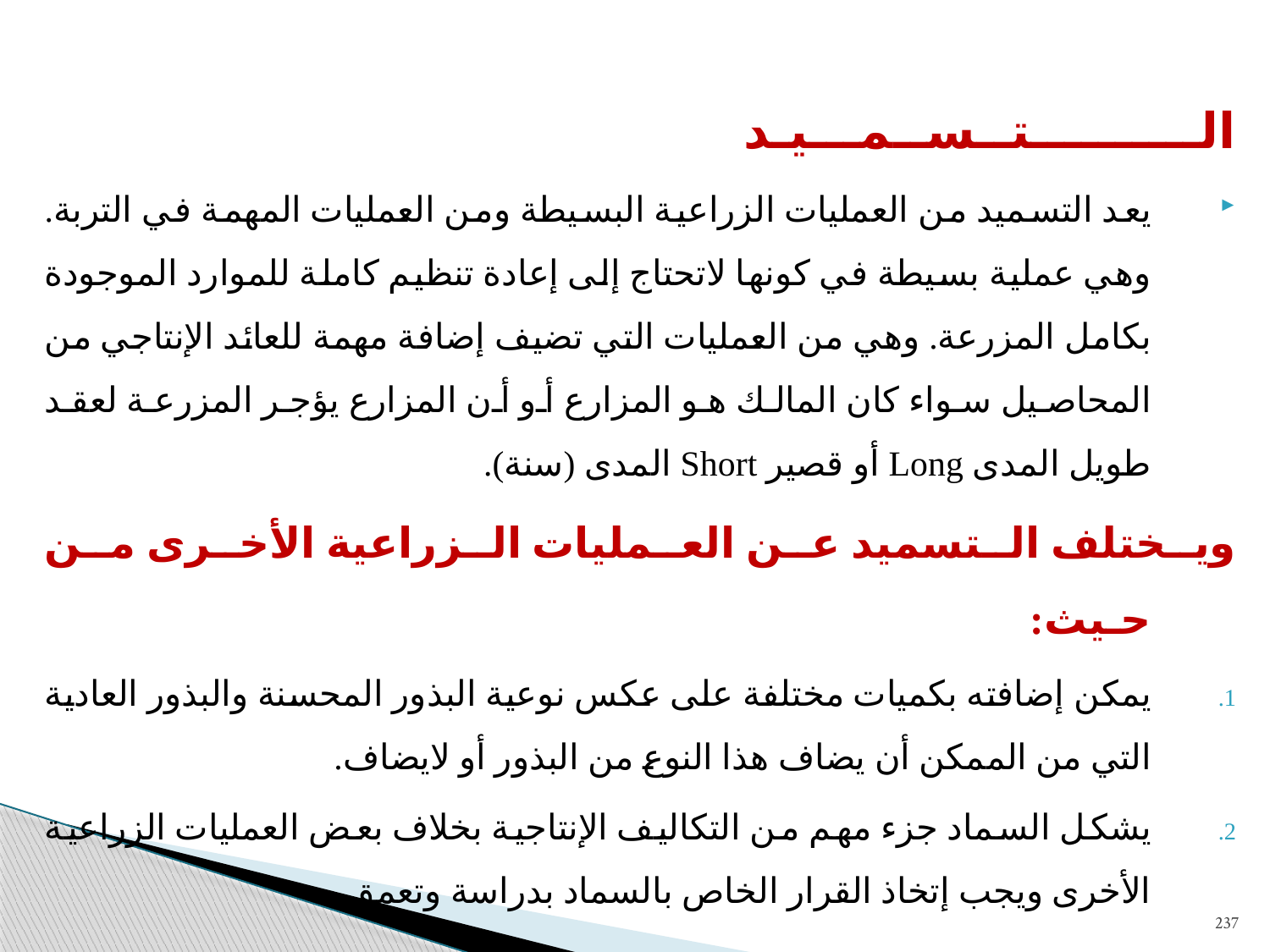

الــــــــــتــســمـــيـد
يعد التسميد من العمليات الزراعية البسيطة ومن العمليات المهمة في التربة. وهي عملية بسيطة في كونها لاتحتاج إلى إعادة تنظيم كاملة للموارد الموجودة بكامل المزرعة. وهي من العمليات التي تضيف إضافة مهمة للعائد الإنتاجي من المحاصيل سواء كان المالك هو المزارع أو أن المزارع يؤجر المزرعة لعقد طويل المدى Long أو قصير Short المدى (سنة).
ويـختلف الـتسميد عـن العـمليات الـزراعية الأخـرى مـن حـيث:
يمكن إضافته بكميات مختلفة على عكس نوعية البذور المحسنة والبذور العادية التي من الممكن أن يضاف هذا النوع من البذور أو لايضاف.
يشكل السماد جزء مهم من التكاليف الإنتاجية بخلاف بعض العمليات الزراعية الأخرى ويجب إتخاذ القرار الخاص بالسماد بدراسة وتعمق.
237